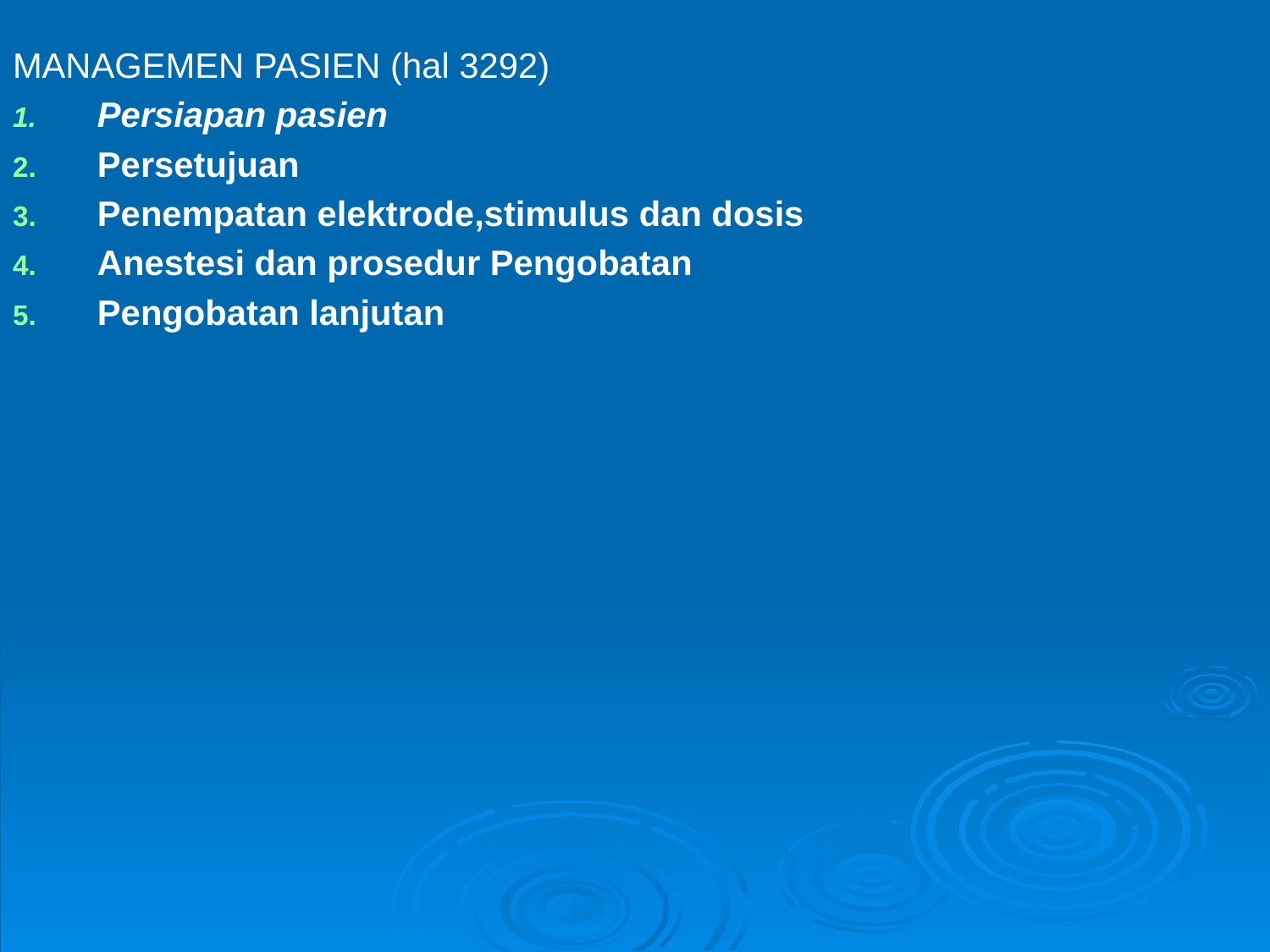

MANAGEMEN PASIEN (hal 3292)
Persiapan pasien
Persetujuan
Penempatan elektrode,stimulus dan dosis
Anestesi dan prosedur Pengobatan
Pengobatan lanjutan

#